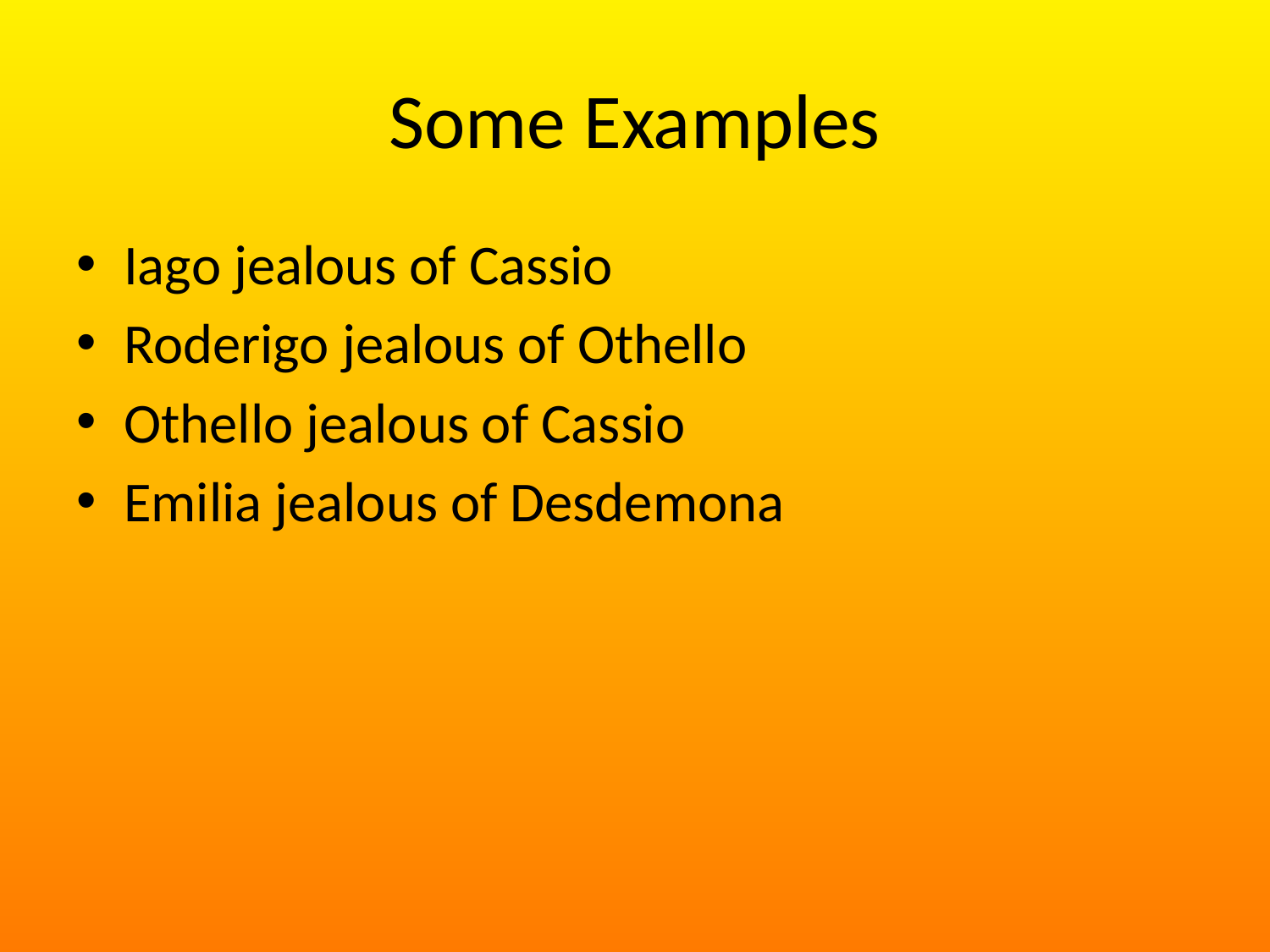

# Some Examples
Iago jealous of Cassio
Roderigo jealous of Othello
Othello jealous of Cassio
Emilia jealous of Desdemona